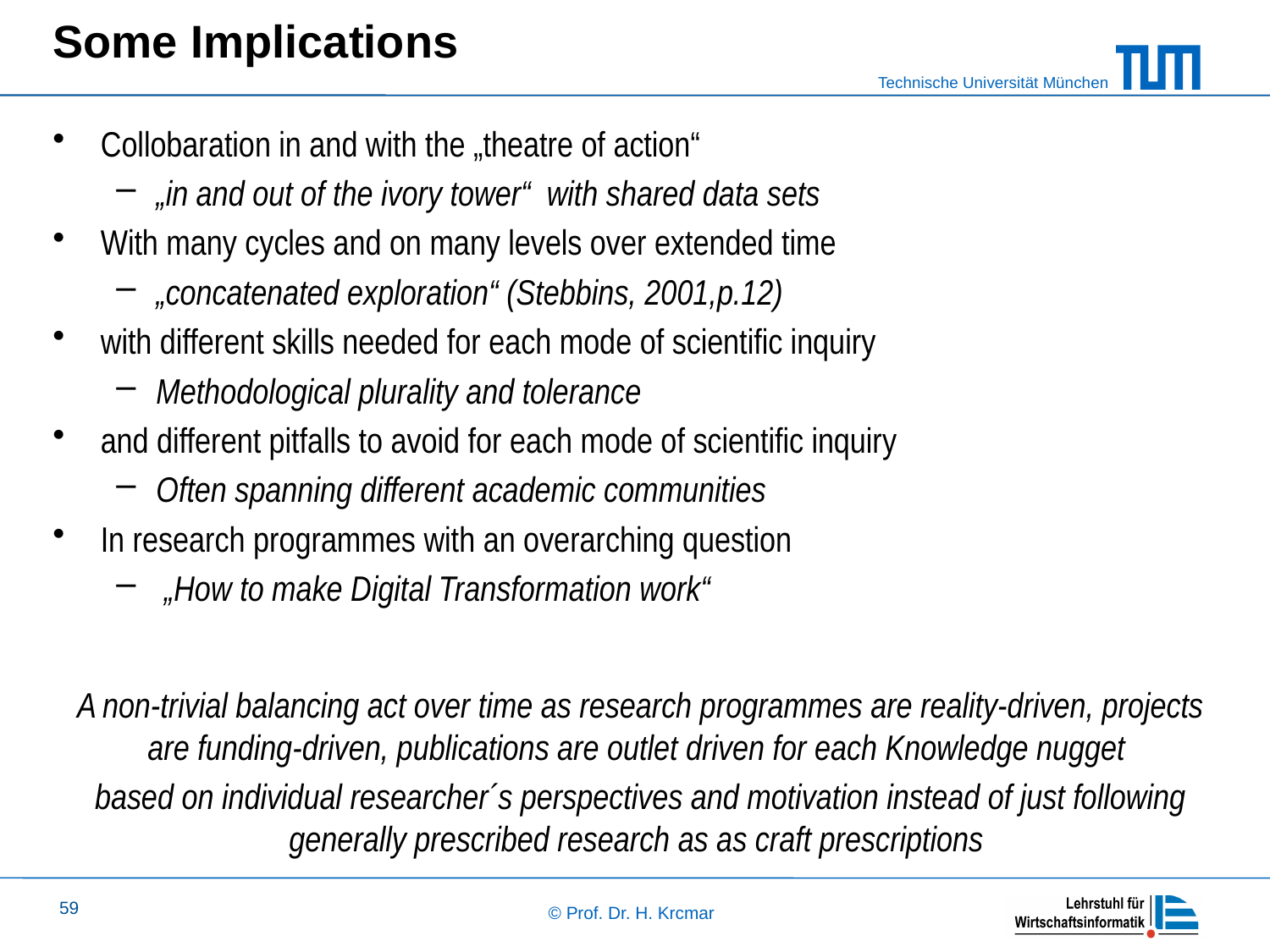

# Some Implications
Collobaration in and with the „theatre of action“
„in and out of the ivory tower“  with shared data sets
With many cycles and on many levels over extended time
„concatenated exploration“ (Stebbins, 2001,p.12)
with different skills needed for each mode of scientific inquiry
Methodological plurality and tolerance
and different pitfalls to avoid for each mode of scientific inquiry
Often spanning different academic communities
In research programmes with an overarching question
 „How to make Digital Transformation work“

A non-trivial balancing act over time as research programmes are reality-driven, projects are funding-driven, publications are outlet driven for each Knowledge nugget
based on individual researcher´s perspectives and motivation instead of just following generally prescribed research as as craft prescriptions